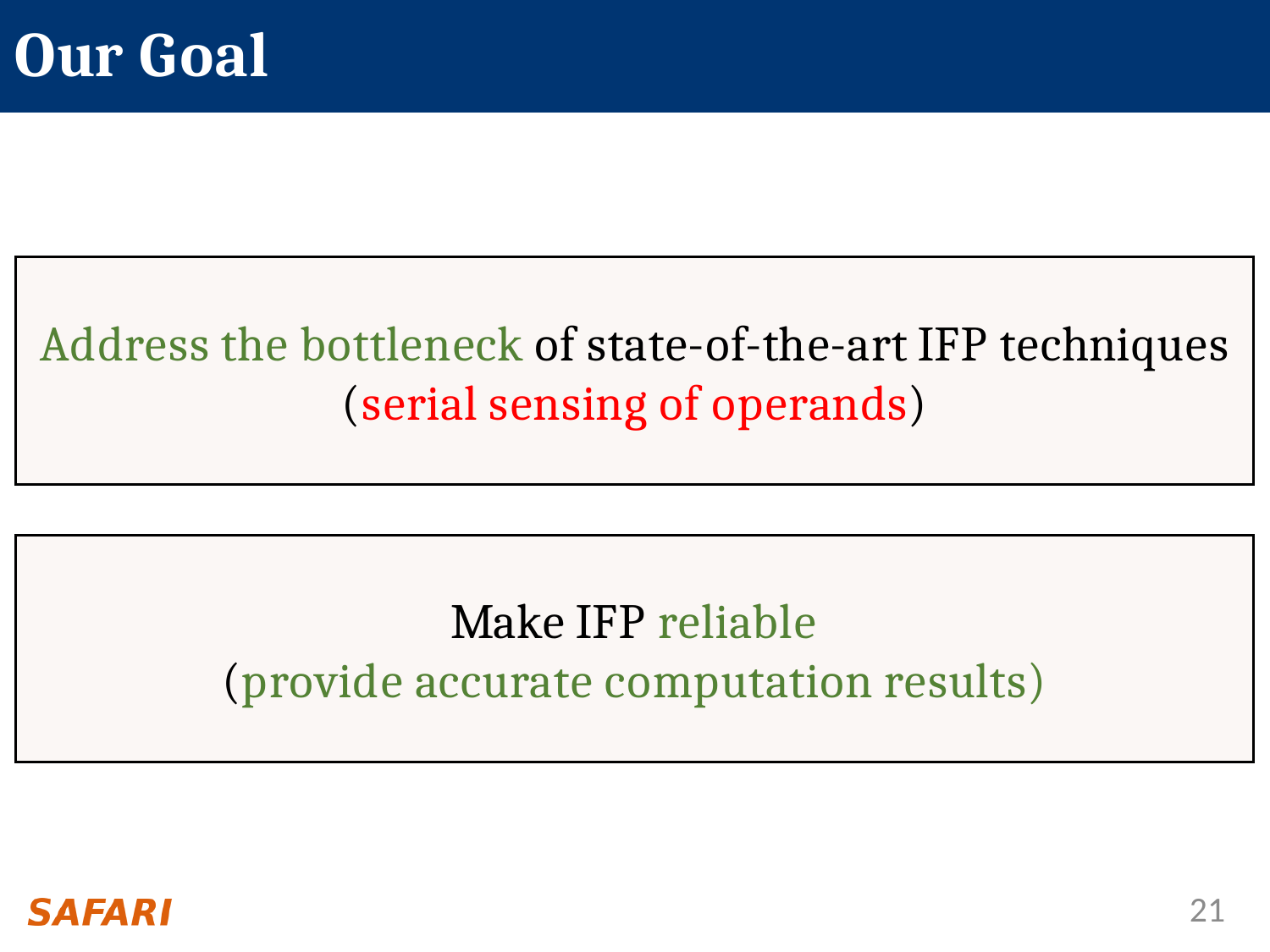

# Our Goal
Address the bottleneck of state-of-the-art IFP techniques
(serial sensing of operands)
Make IFP reliable
(provide accurate computation results)